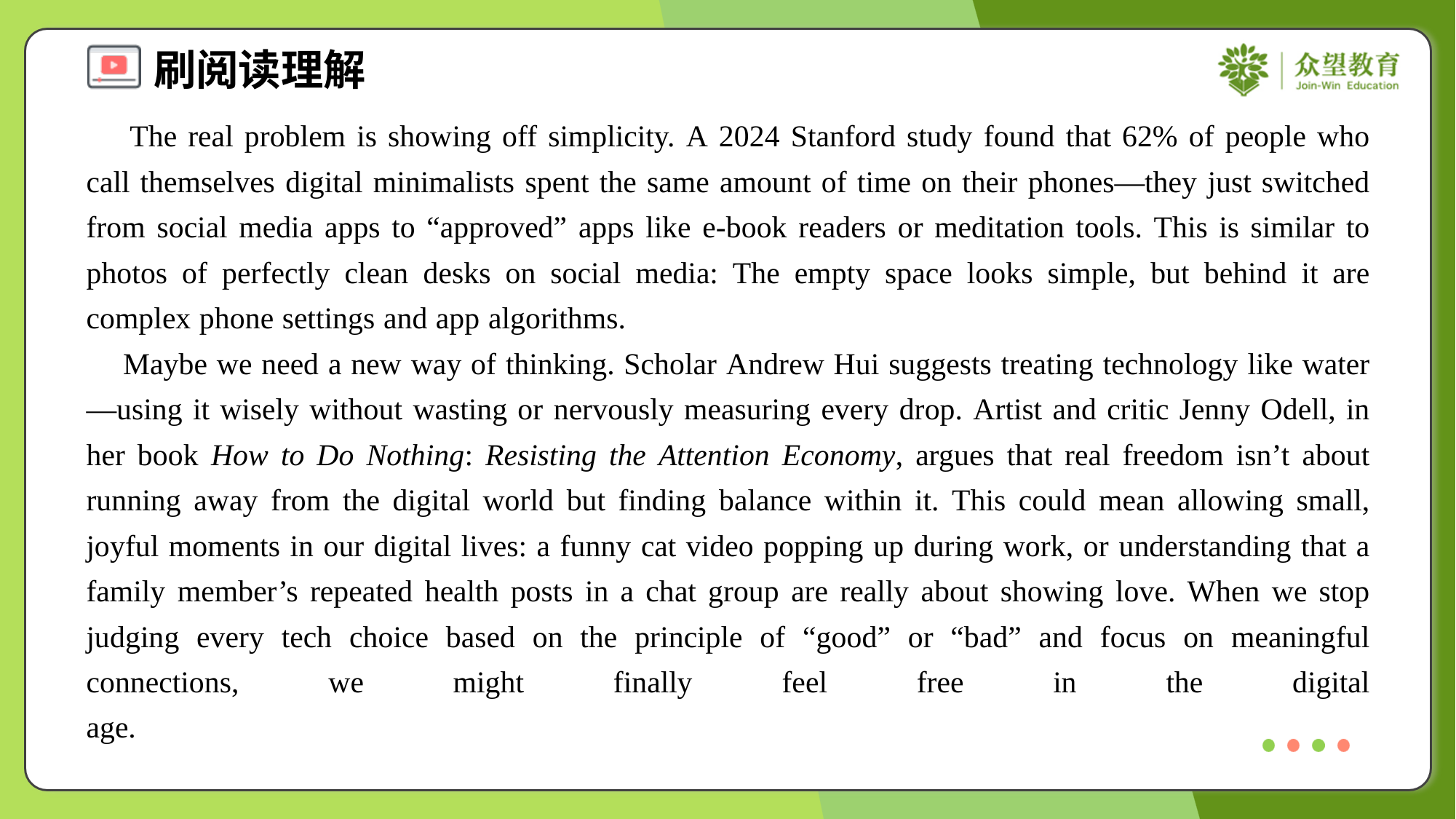

The real problem is showing off simplicity. A 2024 Stanford study found that 62% of people who call themselves digital minimalists spent the same amount of time on their phones—they just switched from social media apps to “approved” apps like e-book readers or meditation tools. This is similar to photos of perfectly clean desks on social media: The empty space looks simple, but behind it are complex phone settings and app algorithms.
    Maybe we need a new way of thinking. Scholar Andrew Hui suggests treating technology like water—using it wisely without wasting or nervously measuring every drop. Artist and critic Jenny Odell, in her book How to Do Nothing: Resisting the Attention Economy, argues that real freedom isn’t about running away from the digital world but finding balance within it. This could mean allowing small, joyful moments in our digital lives: a funny cat video popping up during work, or understanding that a family member’s repeated health posts in a chat group are really about showing love. When we stop judging every tech choice based on the principle of “good” or “bad” and focus on meaningful connections, we might finally feel free in the digital age.#4